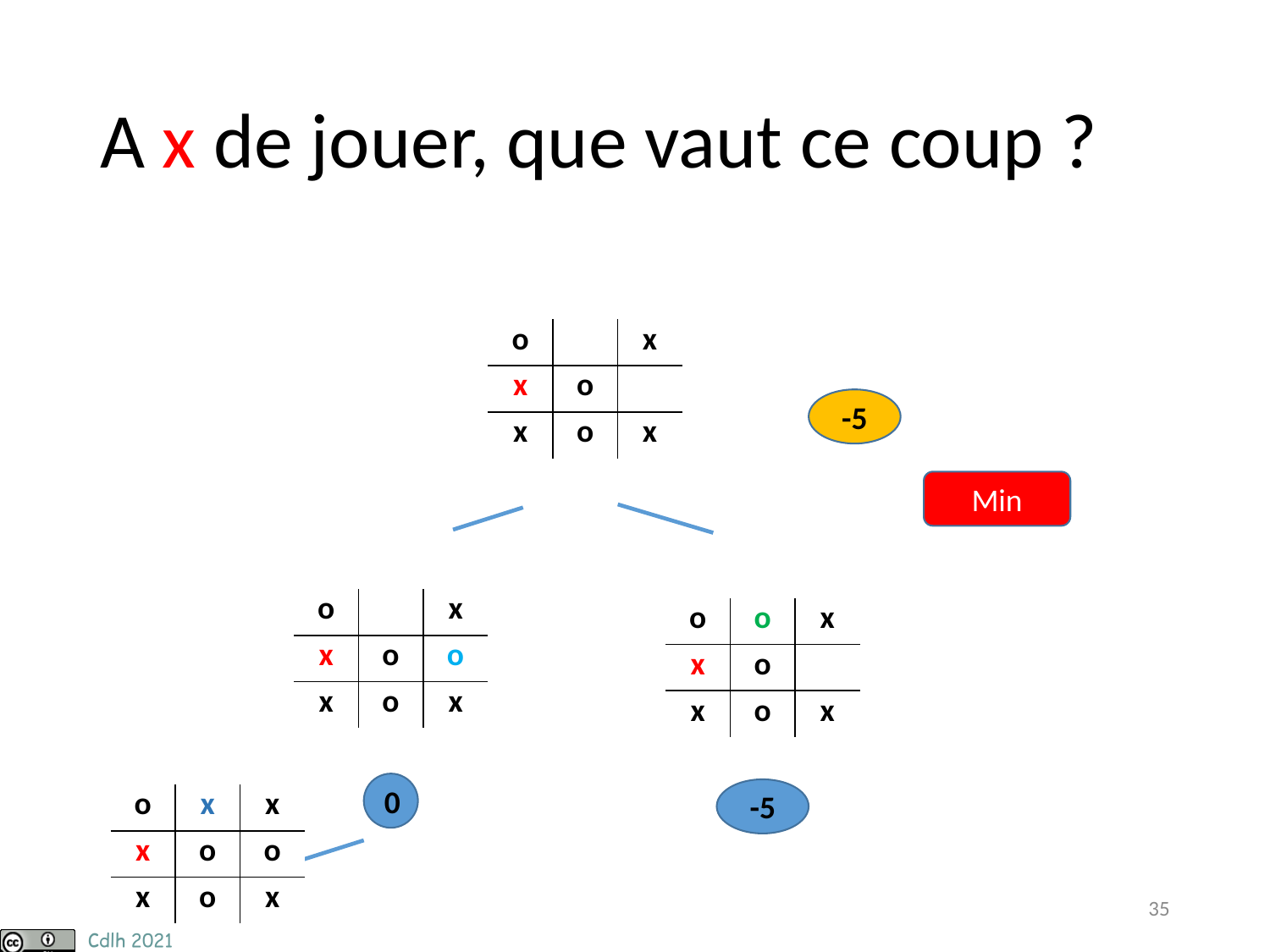

# A x de jouer, que vaut ce coup ?

| o |  | x |
| --- | --- | --- |
| x | o |  |
| x | o | x |
-5
Min
| o |  | x |
| --- | --- | --- |
| x | o | o |
| x | o | x |
| o | o | x |
| --- | --- | --- |
| x | o |  |
| x | o | x |
0
-5
| o | x | x |
| --- | --- | --- |
| x | o | o |
| x | o | x |
35